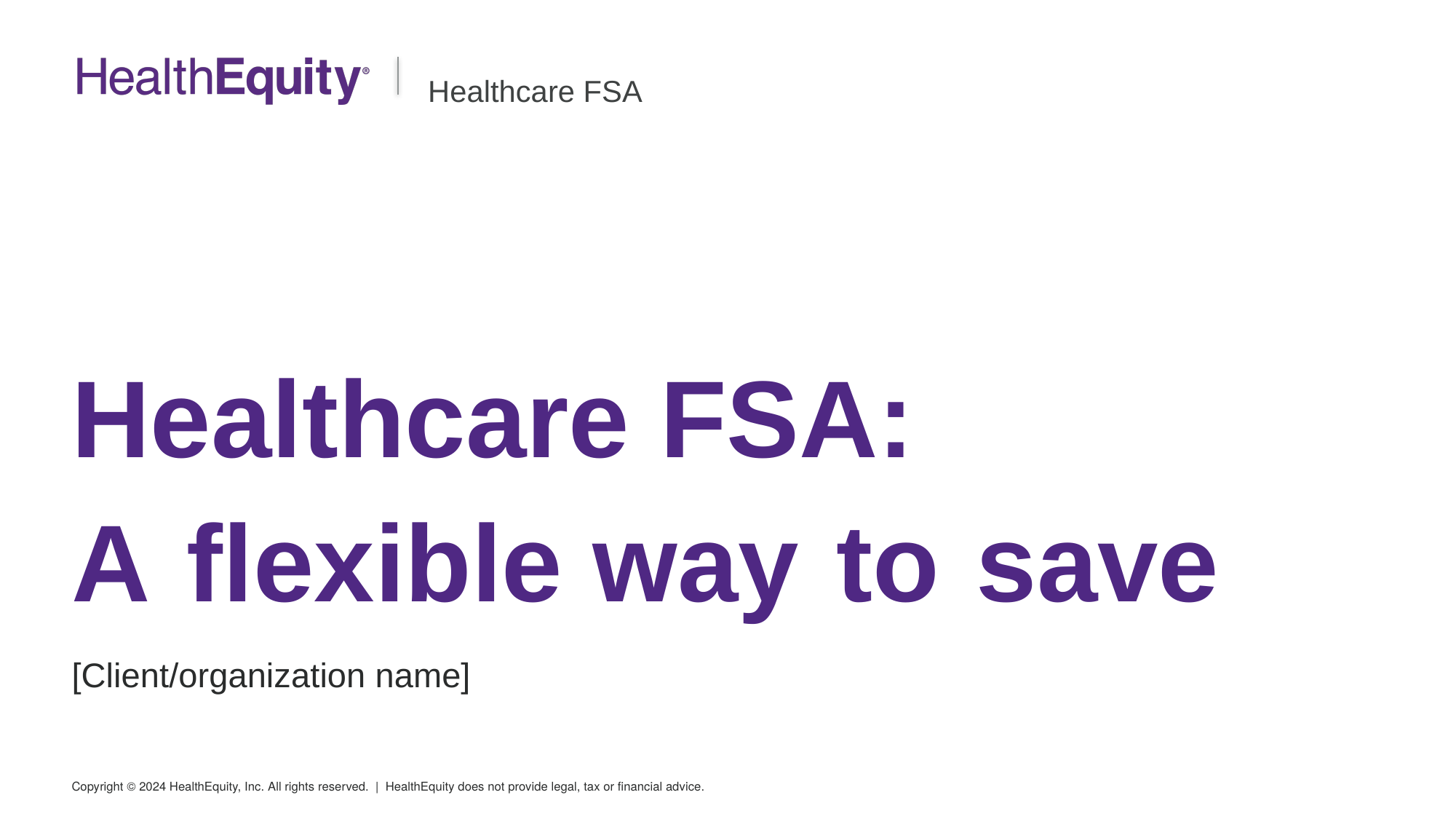

Healthcare FSA

# Healthcare FSA: A flexible way to save
[Client/organization name]